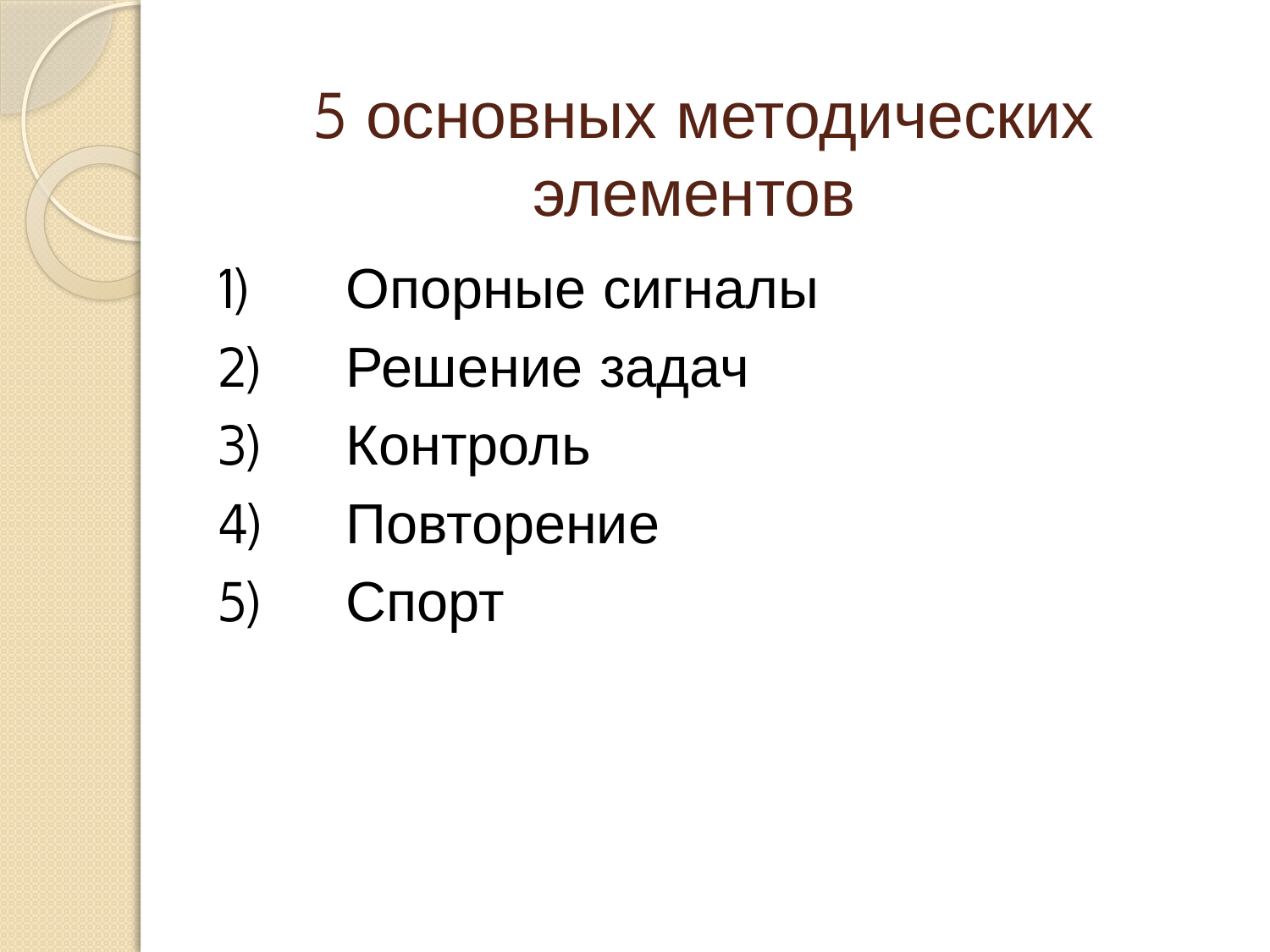

# 5 основных методических элементов
1)	Опорные сигналы
2)	Решение задач
3)	Контроль
4)	Повторение
5)	Спорт